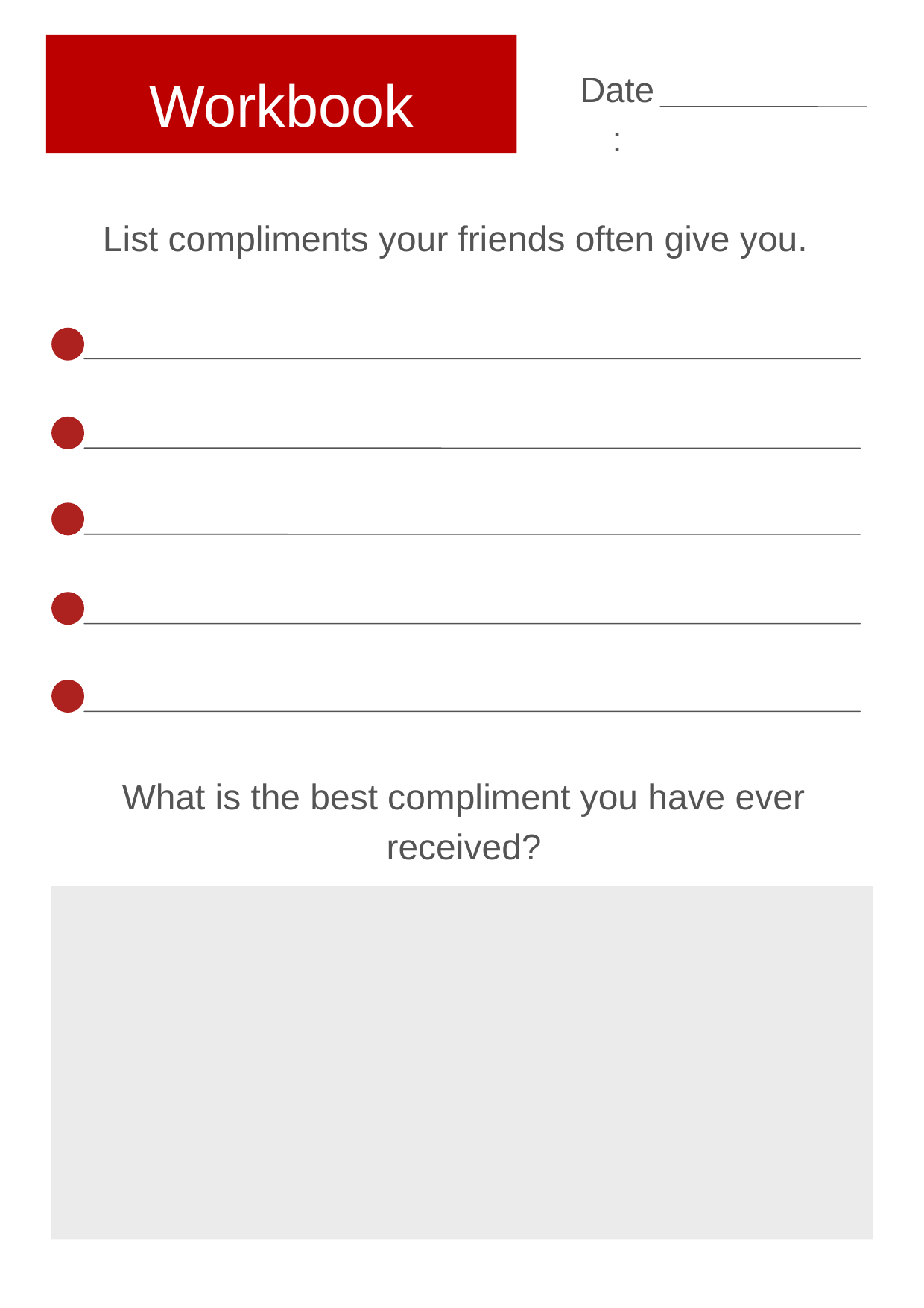

Workbook
Date:

List compliments your friends often give you.

What is the best compliment you have ever received?